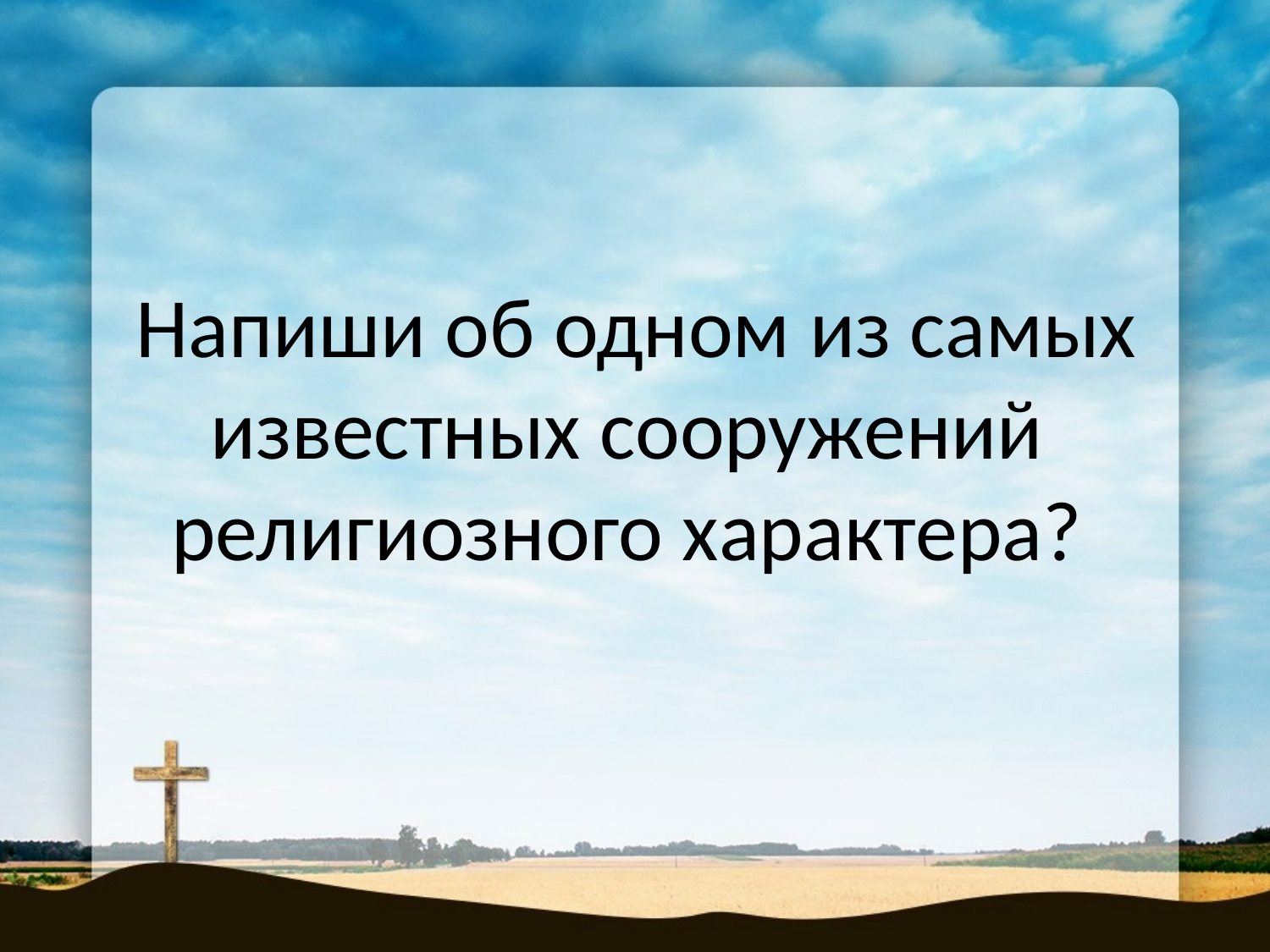

# Напиши об одном из самых известных сооружений  религиозного характера?